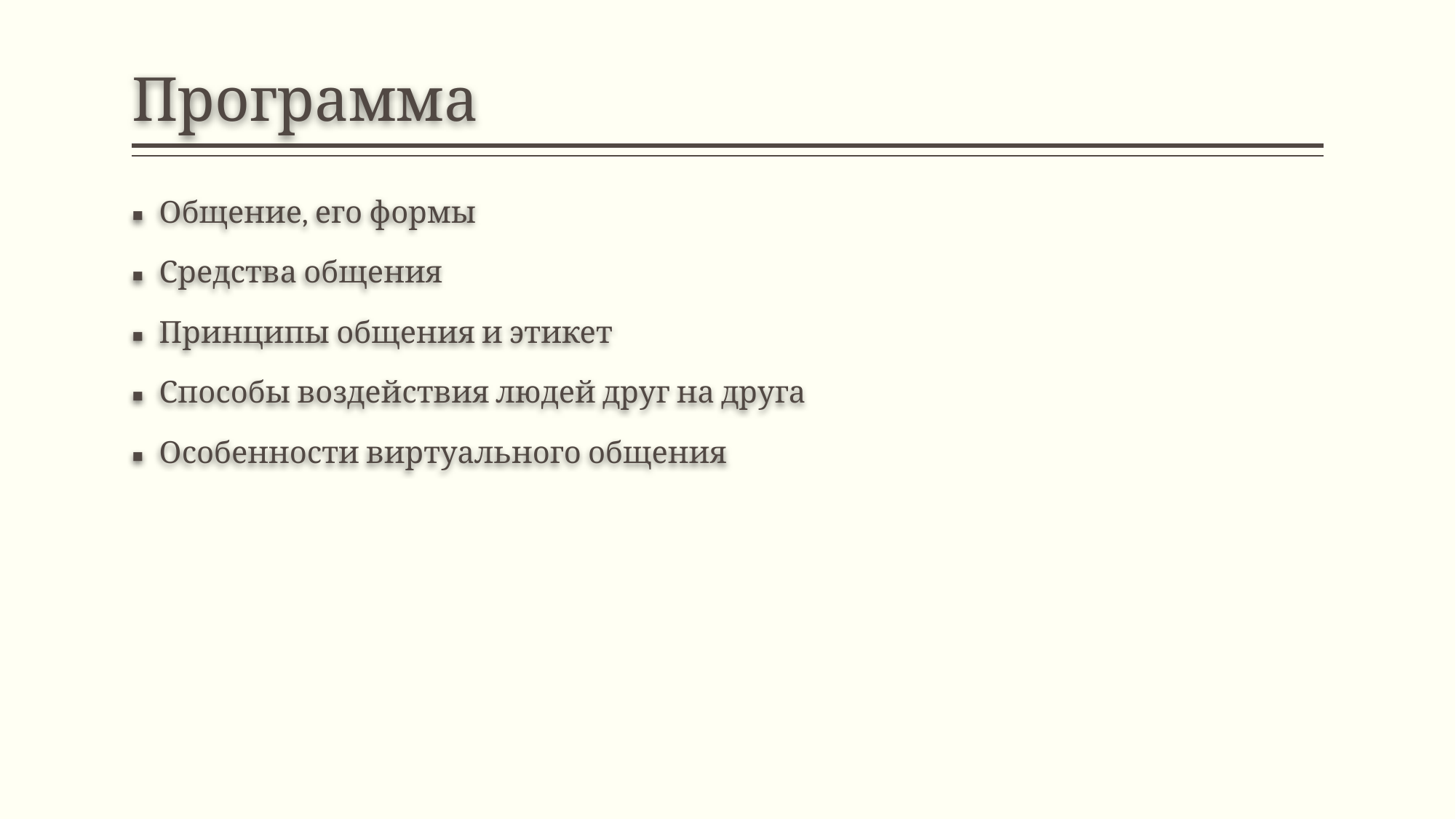

# Программа
Общение, его формы
Средства общения
Принципы общения и этикет
Способы воздействия людей друг на друга
Особенности виртуального общения